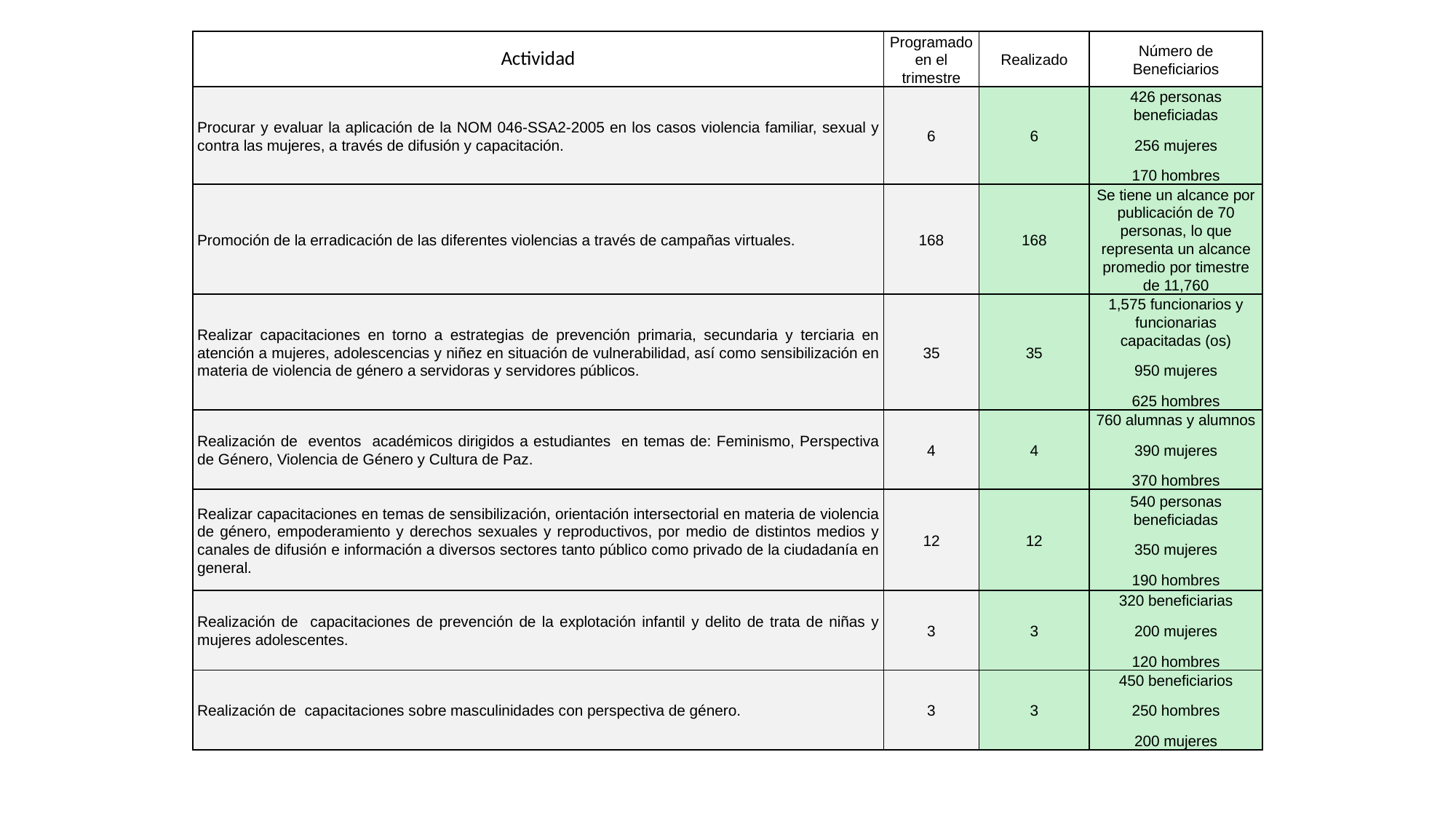

| Actividad | Programado en el trimestre | Realizado | Número de Beneficiarios |
| --- | --- | --- | --- |
| Procurar y evaluar la aplicación de la NOM 046-SSA2-2005 en los casos violencia familiar, sexual y contra las mujeres, a través de difusión y capacitación. | 6 | 6 | 426 personas beneficiadas 256 mujeres 170 hombres |
| Promoción de la erradicación de las diferentes violencias a través de campañas virtuales. | 168 | 168 | Se tiene un alcance por publicación de 70 personas, lo que representa un alcance promedio por timestre de 11,760 |
| Realizar capacitaciones en torno a estrategias de prevención primaria, secundaria y terciaria en atención a mujeres, adolescencias y niñez en situación de vulnerabilidad, así como sensibilización en materia de violencia de género a servidoras y servidores públicos. | 35 | 35 | 1,575 funcionarios y funcionarias capacitadas (os) 950 mujeres 625 hombres |
| Realización de eventos académicos dirigidos a estudiantes en temas de: Feminismo, Perspectiva de Género, Violencia de Género y Cultura de Paz. | 4 | 4 | 760 alumnas y alumnos 390 mujeres 370 hombres |
| Realizar capacitaciones en temas de sensibilización, orientación intersectorial en materia de violencia de género, empoderamiento y derechos sexuales y reproductivos, por medio de distintos medios y canales de difusión e información a diversos sectores tanto público como privado de la ciudadanía en general. | 12 | 12 | 540 personas beneficiadas 350 mujeres 190 hombres |
| Realización de capacitaciones de prevención de la explotación infantil y delito de trata de niñas y mujeres adolescentes. | 3 | 3 | 320 beneficiarias 200 mujeres 120 hombres |
| Realización de capacitaciones sobre masculinidades con perspectiva de género. | 3 | 3 | 450 beneficiarios 250 hombres 200 mujeres |